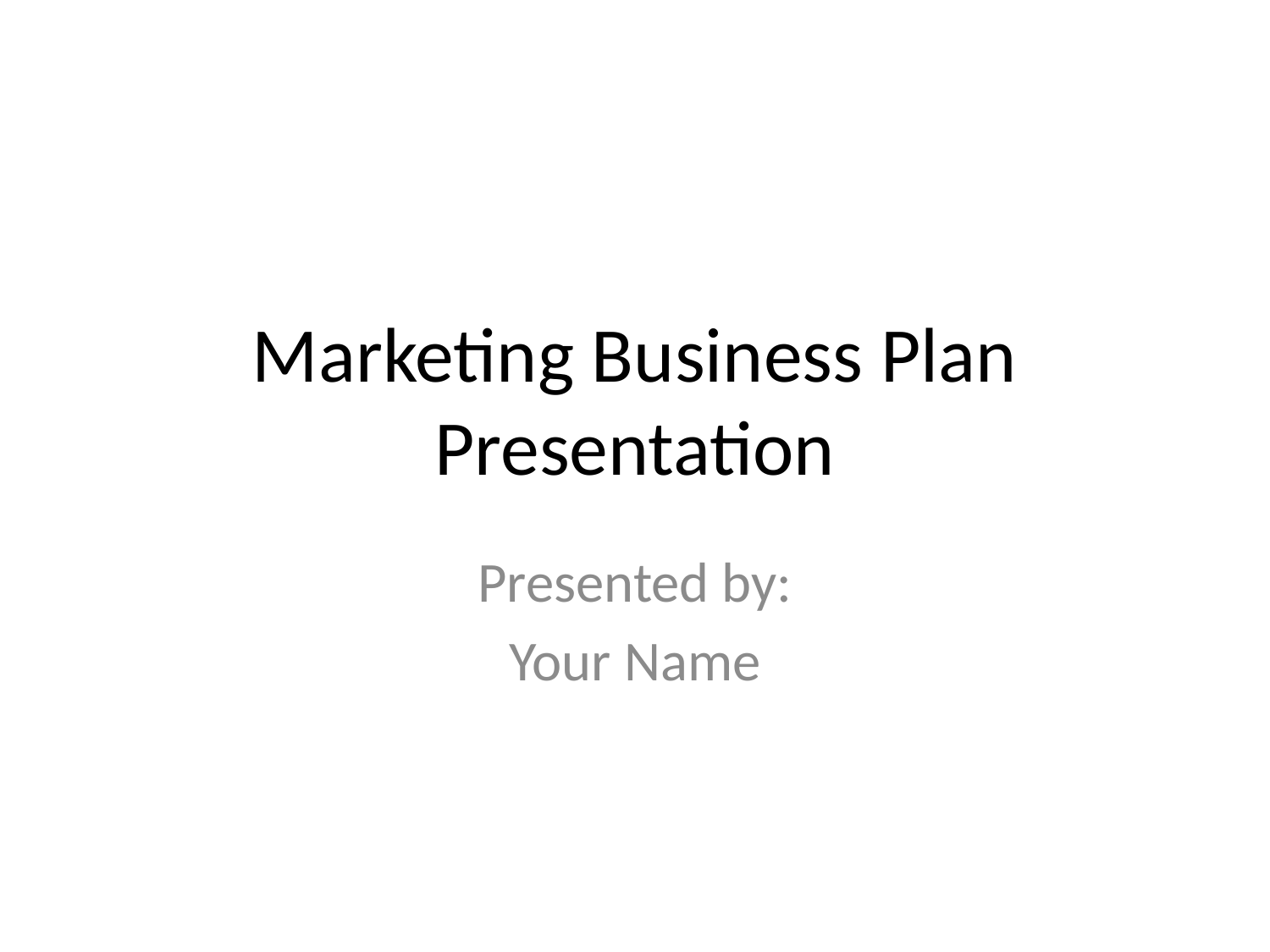

# Marketing Business Plan Presentation
Presented by:
Your Name